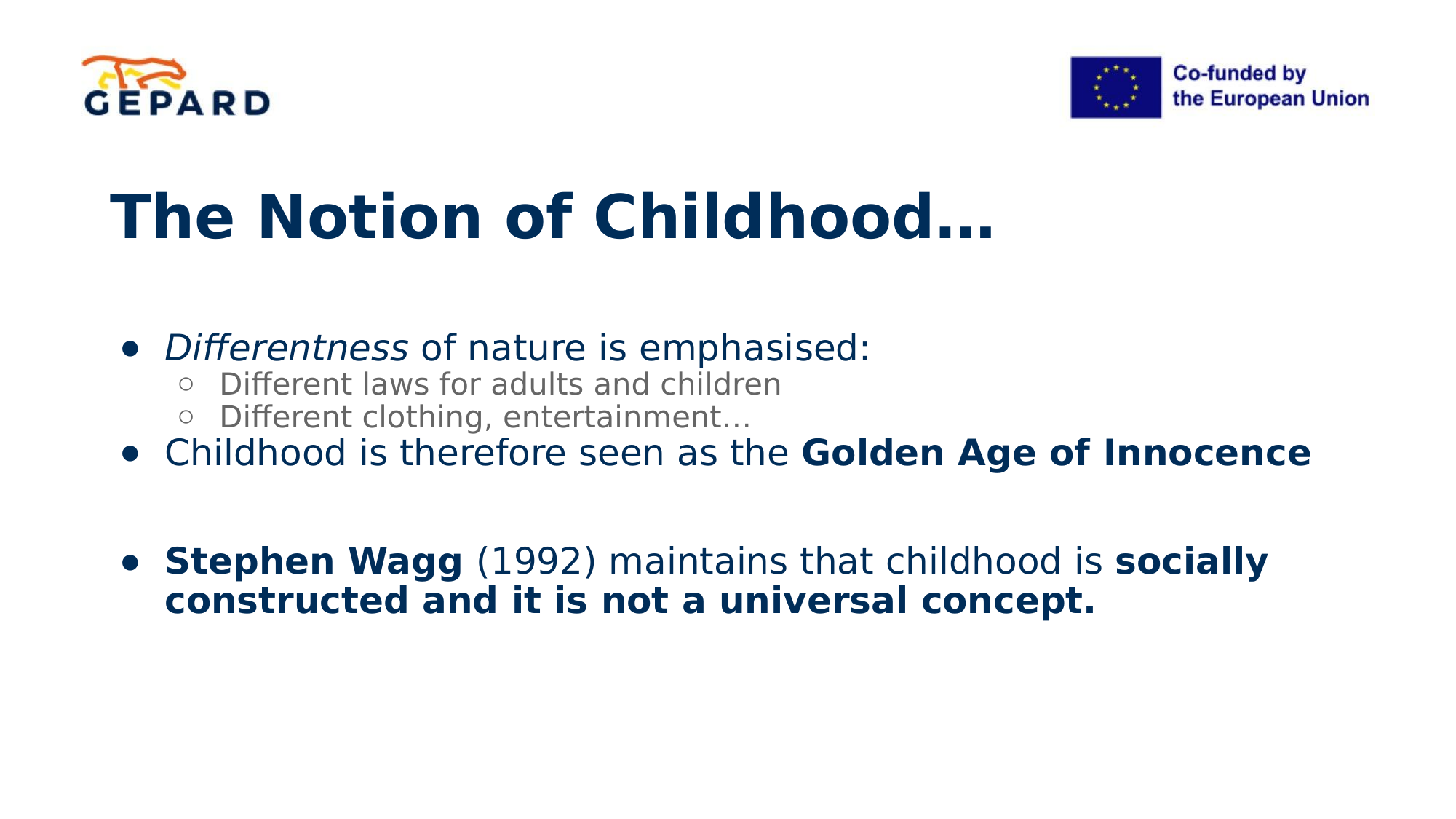

# The Notion of Childhood…
Differentness of nature is emphasised:
Different laws for adults and children
Different clothing, entertainment…
Childhood is therefore seen as the Golden Age of Innocence

Stephen Wagg (1992) maintains that childhood is socially constructed and it is not a universal concept.